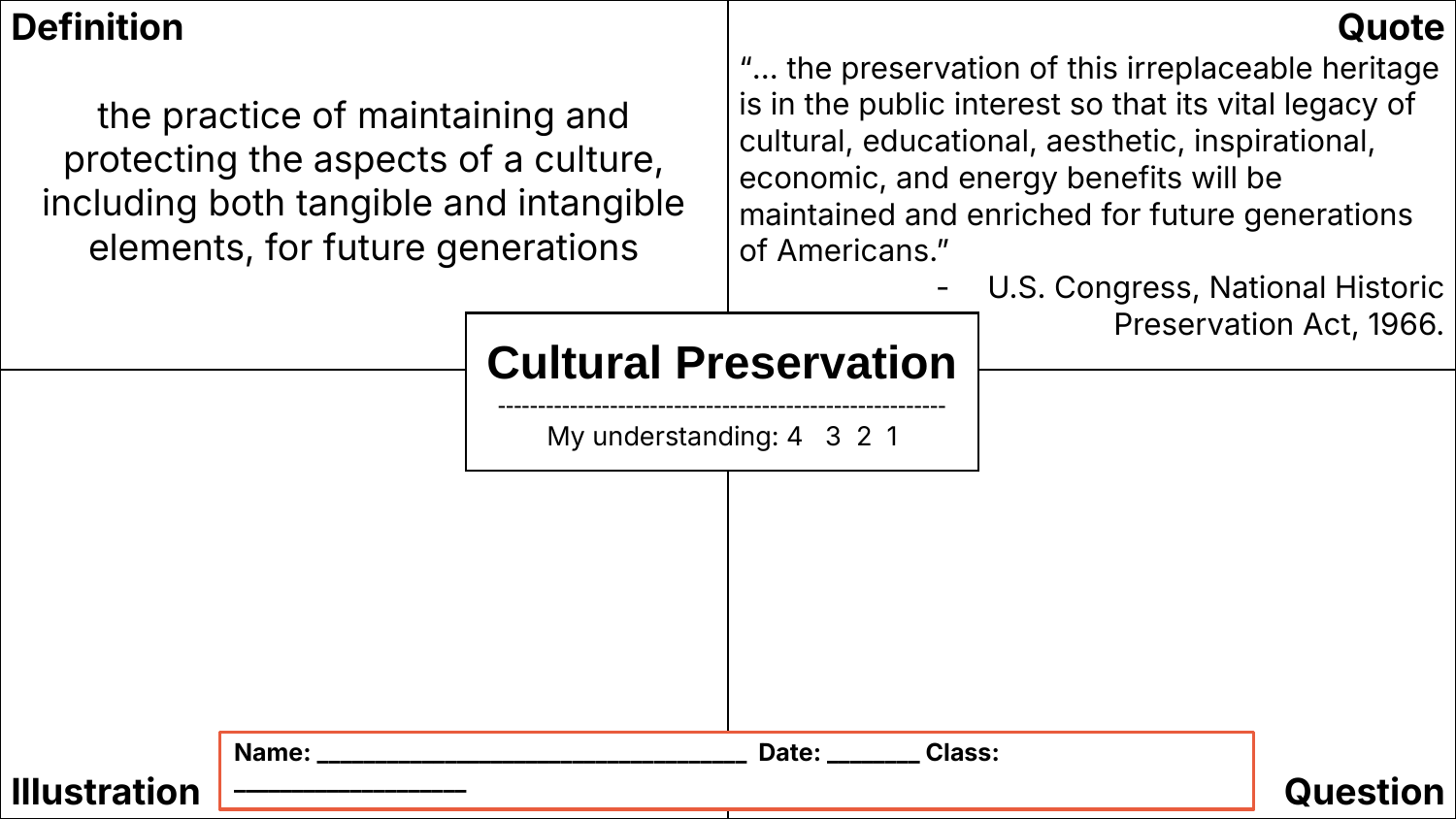

| Definition the practice of maintaining and protecting the aspects of a culture, including both tangible and intangible elements, for future generations | Quote “... the preservation of this irreplaceable heritage is in the public interest so that its vital legacy of cultural, educational, aesthetic, inspirational, economic, and energy benefits will be maintained and enriched for future generations of Americans.” U.S. Congress, National Historic Preservation Act, 1966. |
| --- | --- |
| Illustration | Question |
Cultural Preservation
--------------------------------------------------------
My understanding: 4   3  2  1
Name: _____________________________________  Date: ________ Class: ____________________